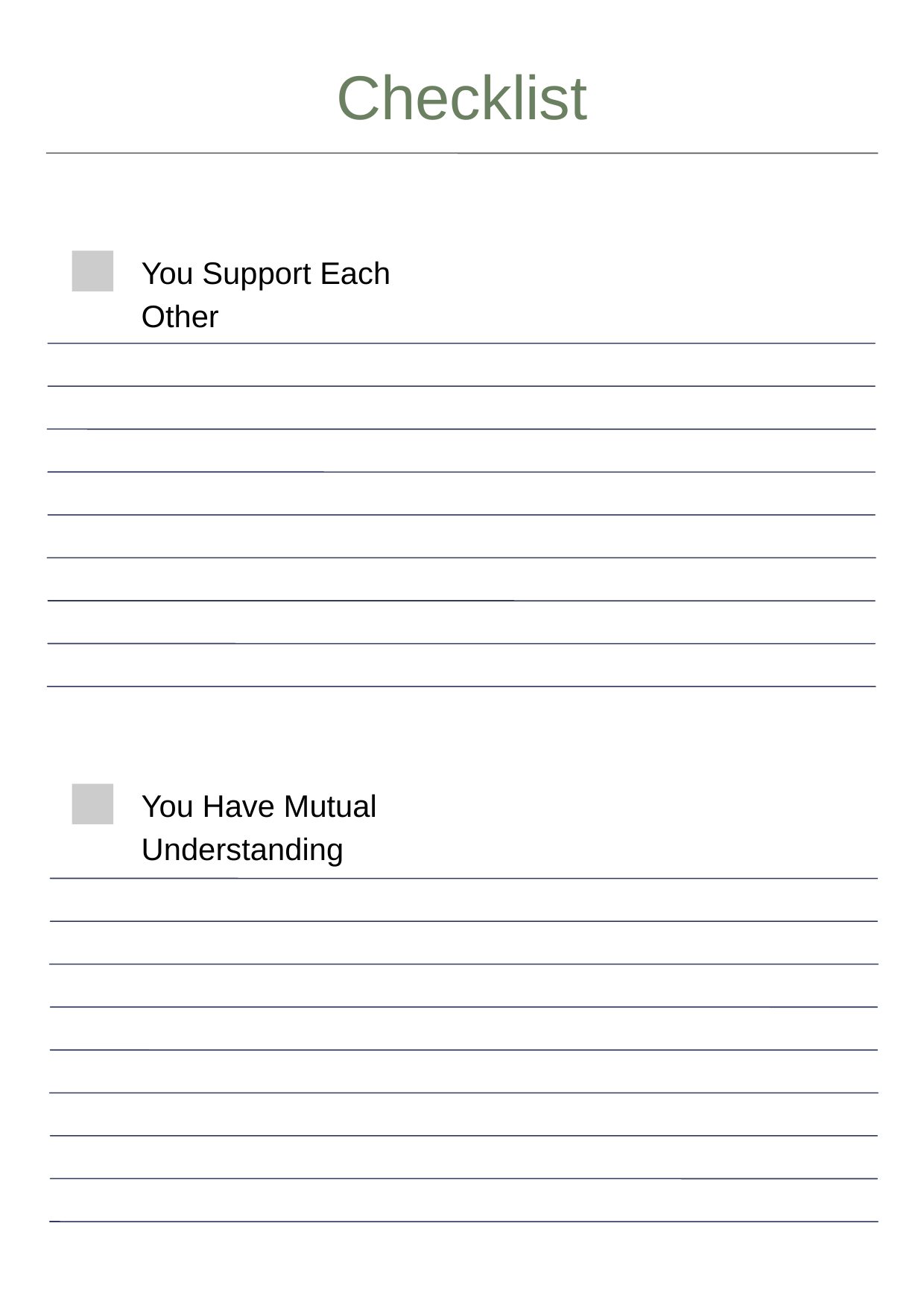

Checklist

You Support Each Other

You Have Mutual Understanding